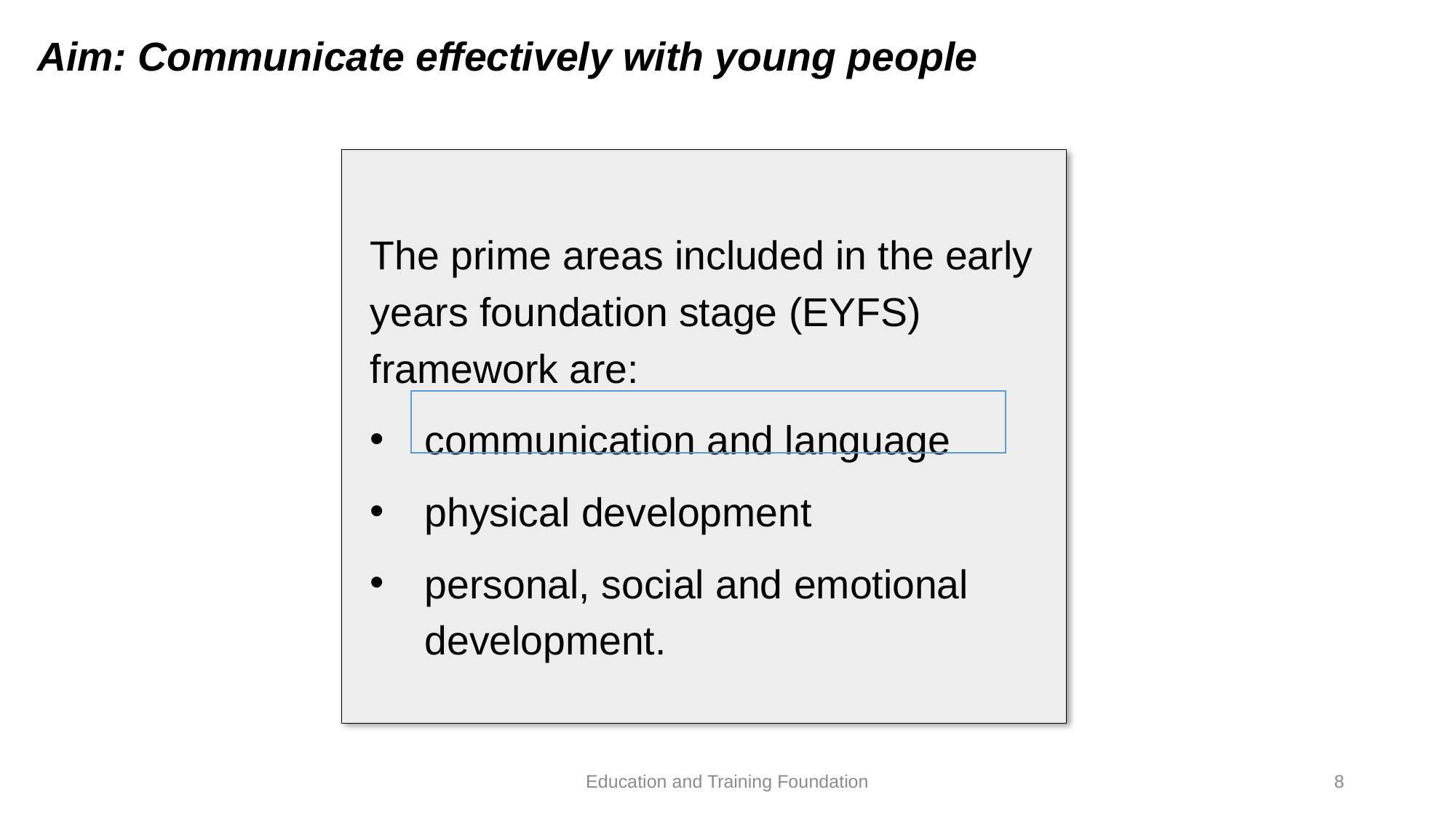

#
Aim: Communicate effectively with young people

The prime areas included in the early years foundation stage (EYFS) framework are:
communication and language
physical development
personal, social and emotional development.

Education and Training Foundation
8